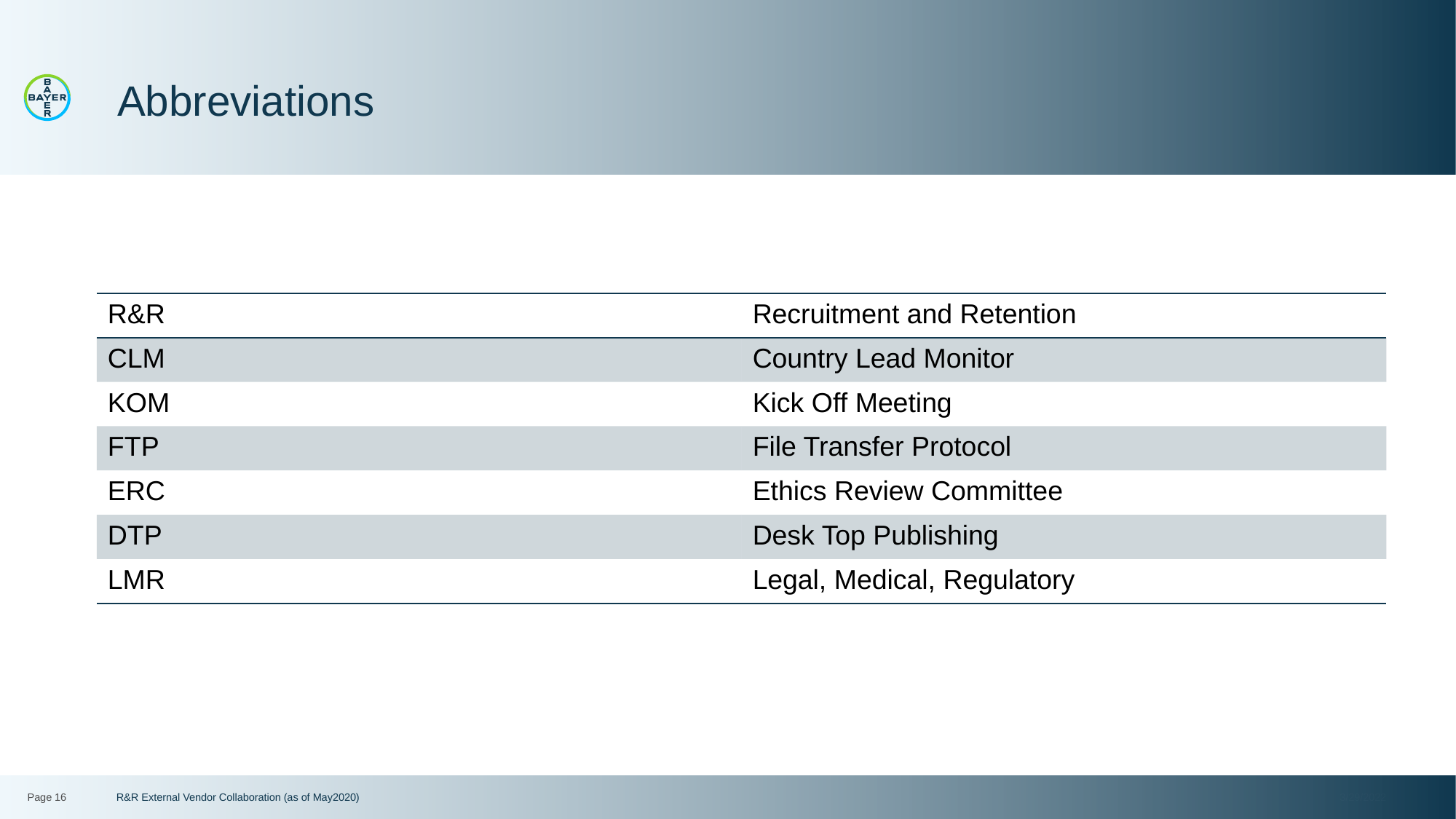

# Abbreviations

| R&R | Recruitment and Retention |
| --- | --- |
| CLM | Country Lead Monitor |
| KOM | Kick Off Meeting |
| FTP | File Transfer Protocol |
| ERC | Ethics Review Committee |
| DTP | Desk Top Publishing |
| LMR | Legal, Medical, Regulatory |
Page 16
R&R External Vendor Collaboration (as of May2020)
3/29/2022